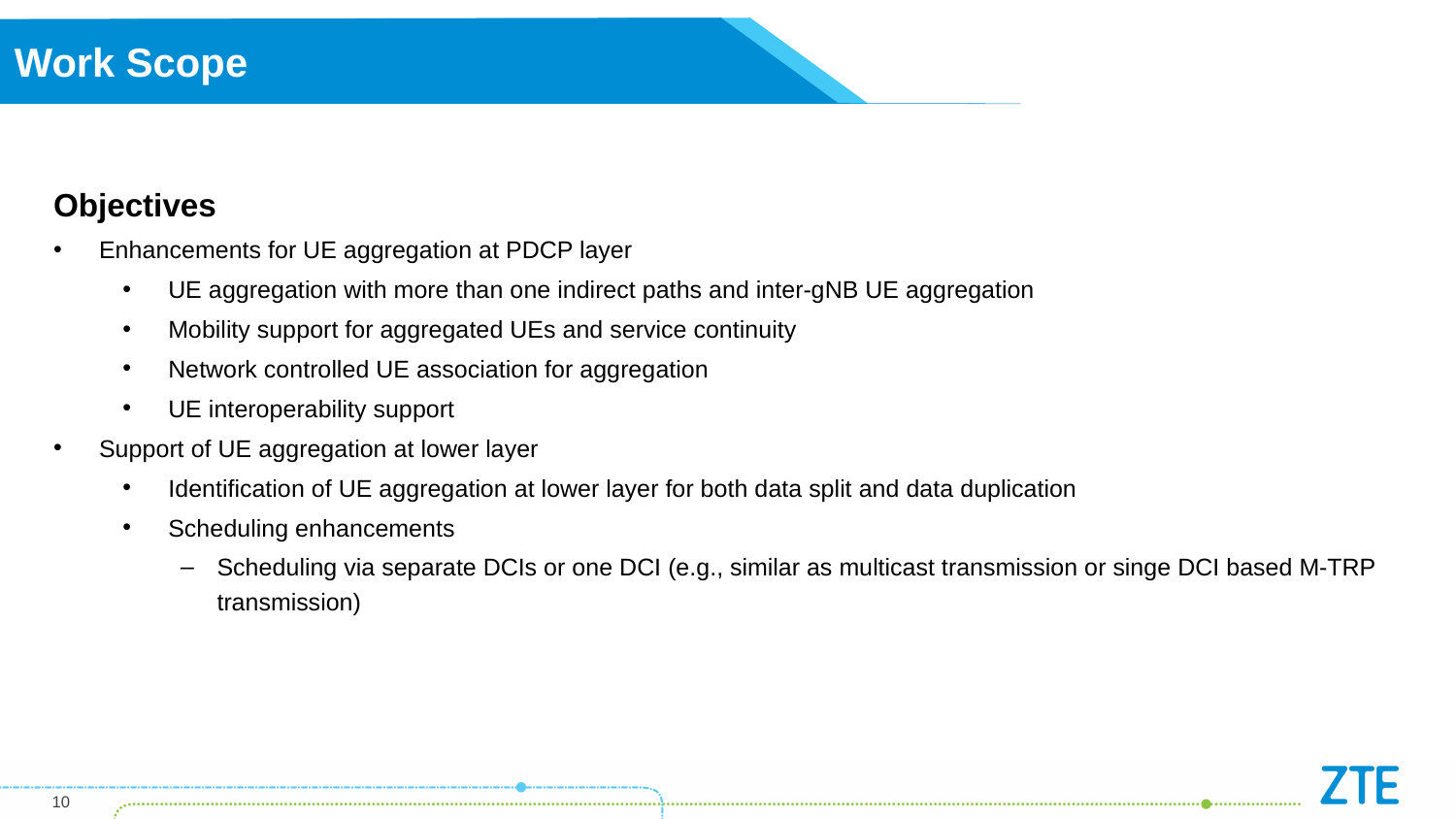

Work Scope
Objectives
Enhancements for UE aggregation at PDCP layer
UE aggregation with more than one indirect paths and inter-gNB UE aggregation
Mobility support for aggregated UEs and service continuity
Network controlled UE association for aggregation
UE interoperability support
Support of UE aggregation at lower layer
Identification of UE aggregation at lower layer for both data split and data duplication
Scheduling enhancements
Scheduling via separate DCIs or one DCI (e.g., similar as multicast transmission or singe DCI based M-TRP transmission)